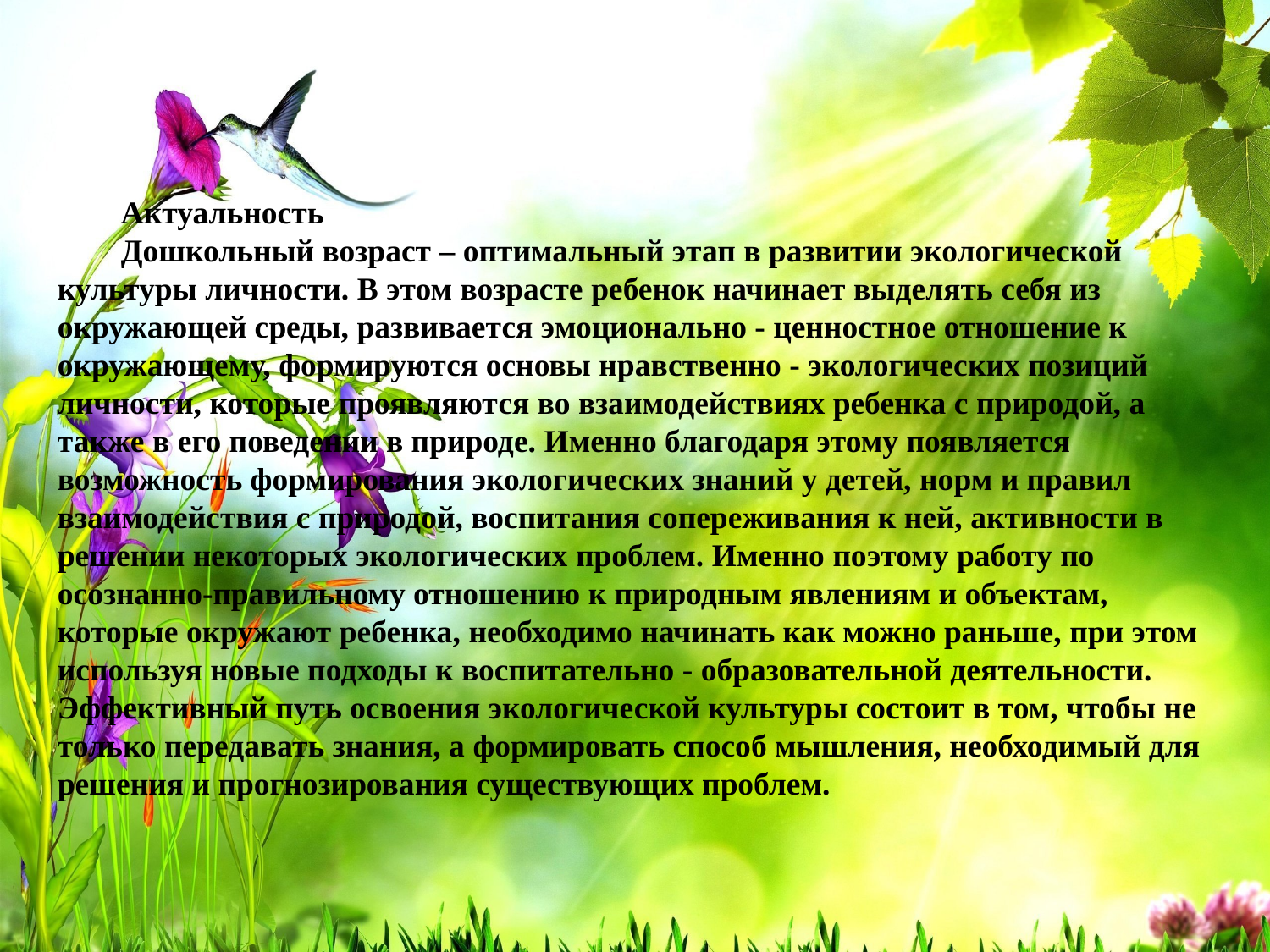

Актуальность
Дошкольный возраст – оптимальный этап в развитии экологической культуры личности. В этом возрасте ребенок начинает выделять себя из окружающей среды, развивается эмоционально - ценностное отношение к окружающему, формируются основы нравственно - экологических позиций личности, которые проявляются во взаимодействиях ребенка с природой, а также в его поведении в природе. Именно благодаря этому появляется возможность формирования экологических знаний у детей, норм и правил взаимодействия с природой, воспитания сопереживания к ней, активности в решении некоторых экологических проблем. Именно поэтому работу по осознанно-правильному отношению к природным явлениям и объектам, которые окружают ребенка, необходимо начинать как можно раньше, при этом используя новые подходы к воспитательно - образовательной деятельности. Эффективный путь освоения экологической культуры состоит в том, чтобы не только передавать знания, а формировать способ мышления, необходимый для решения и прогнозирования существующих проблем.